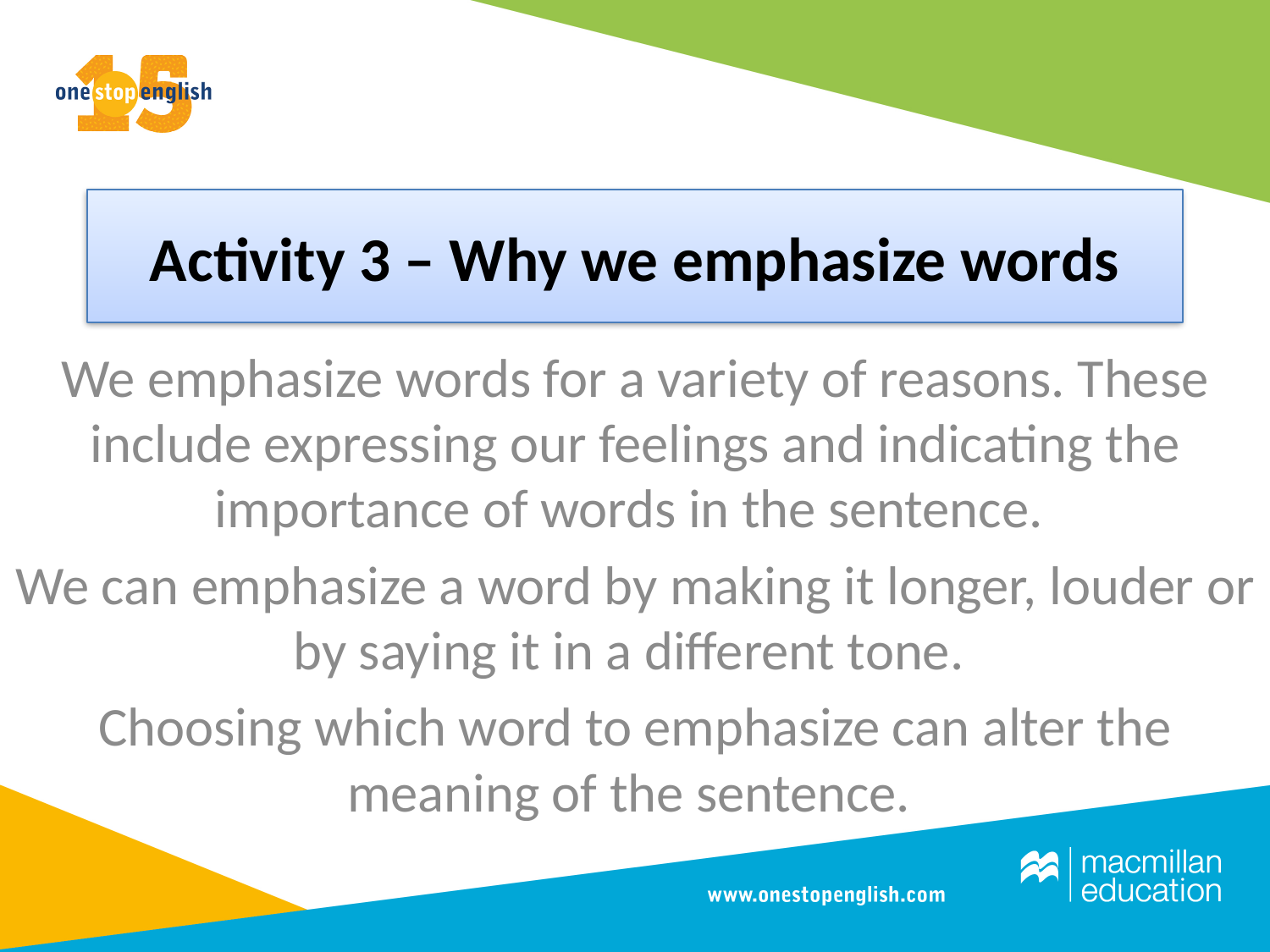

Activity 3 – Why we emphasize words
We emphasize words for a variety of reasons. These include expressing our feelings and indicating the importance of words in the sentence.
We can emphasize a word by making it longer, louder or by saying it in a different tone.
Choosing which word to emphasize can alter the meaning of the sentence.